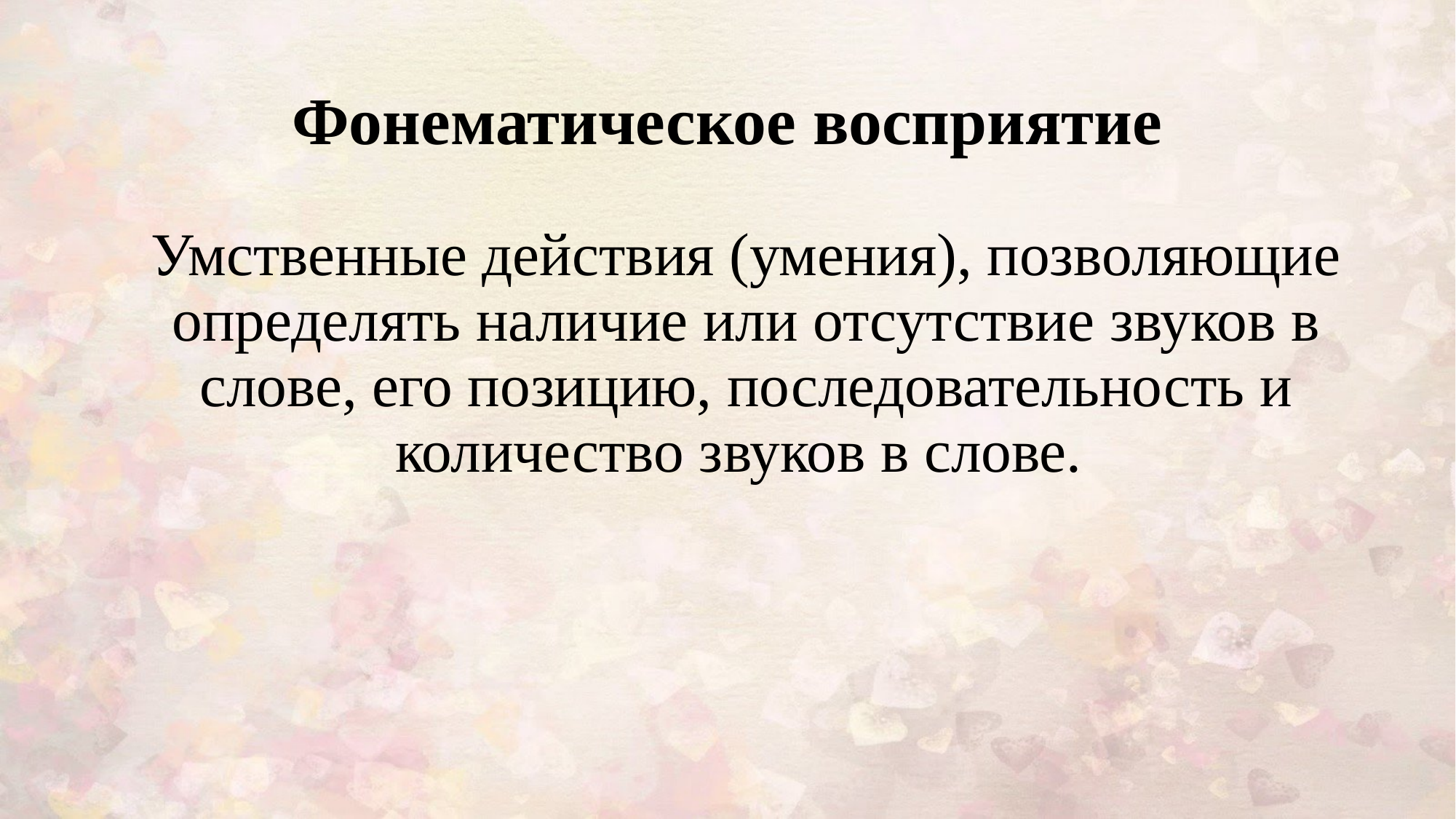

# Фонематическое восприятие
Умственные действия (умения), позволяющие определять наличие или отсутствие звуков в слове, его позицию, последовательность и количество звуков в слове.